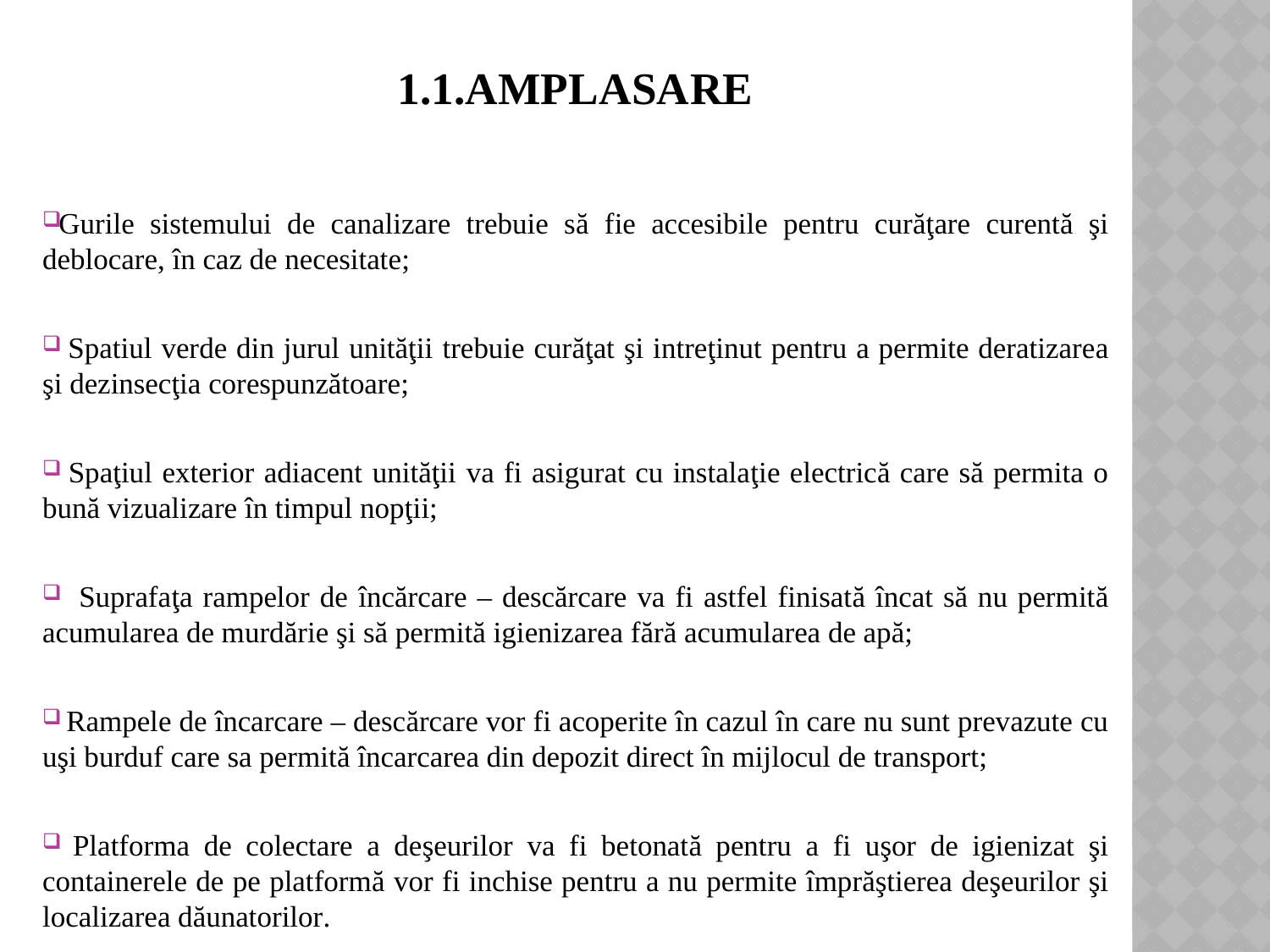

# 1.1.Amplasare
Gurile sistemului de canalizare trebuie să fie accesibile pentru curăţare curentă şi deblocare, în caz de necesitate;

 Spatiul verde din jurul unităţii trebuie curăţat şi intreţinut pentru a permite deratizarea şi dezinsecţia corespunzătoare;

 Spaţiul exterior adiacent unităţii va fi asigurat cu instalaţie electrică care să permita o bună vizualizare în timpul nopţii;

  Suprafaţa rampelor de încărcare – descărcare va fi astfel finisată încat să nu permită acumularea de murdărie şi să permită igienizarea fără acumularea de apă;

 Rampele de încarcare – descărcare vor fi acoperite în cazul în care nu sunt prevazute cu uşi burduf care sa permită încarcarea din depozit direct în mijlocul de transport;

 Platforma de colectare a deşeurilor va fi betonată pentru a fi uşor de igienizat şi containerele de pe platformă vor fi inchise pentru a nu permite împrăştierea deşeurilor şi localizarea dăunatorilor.